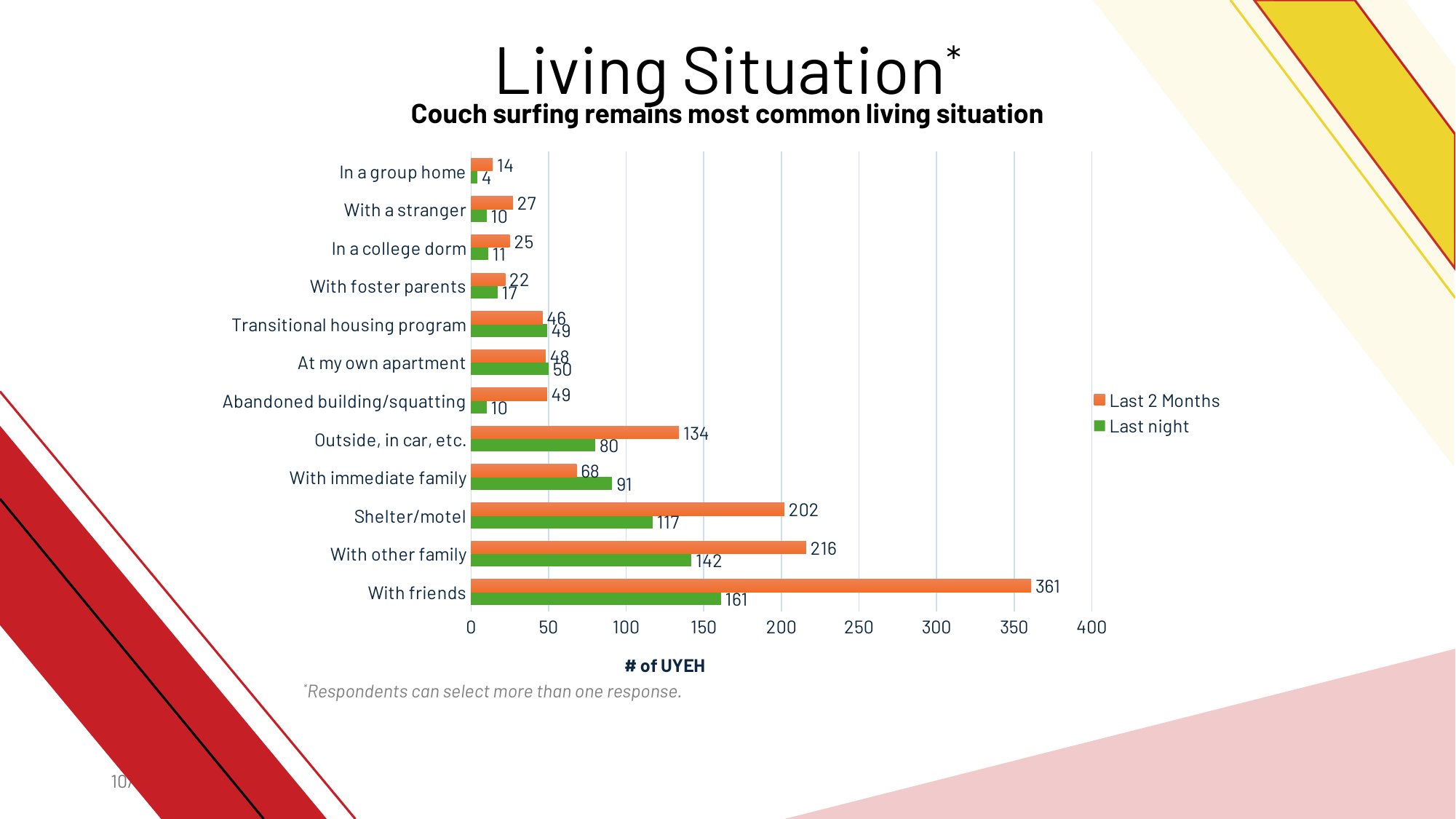

# Living Situation*
Couch surfing remains most common living situation

### Chart

| Category | Last night | Last 2 Months |
|---|---|---|
| With friends | 161.0 | 361.0 |
| With other family | 142.0 | 216.0 |
| Shelter/motel | 117.0 | 202.0 |
| With immediate family | 91.0 | 68.0 |
| Outside, in car, etc. | 80.0 | 134.0 |
| Abandoned building/squatting | 10.0 | 49.0 |
| At my own apartment | 50.0 | 48.0 |
| Transitional housing program | 49.0 | 46.0 |
| With foster parents | 17.0 | 22.0 |
| In a college dorm | 11.0 | 25.0 |
| With a stranger | 10.0 | 27.0 |
| In a group home | 4.0 | 14.0 |
*Respondents can select more than one response.